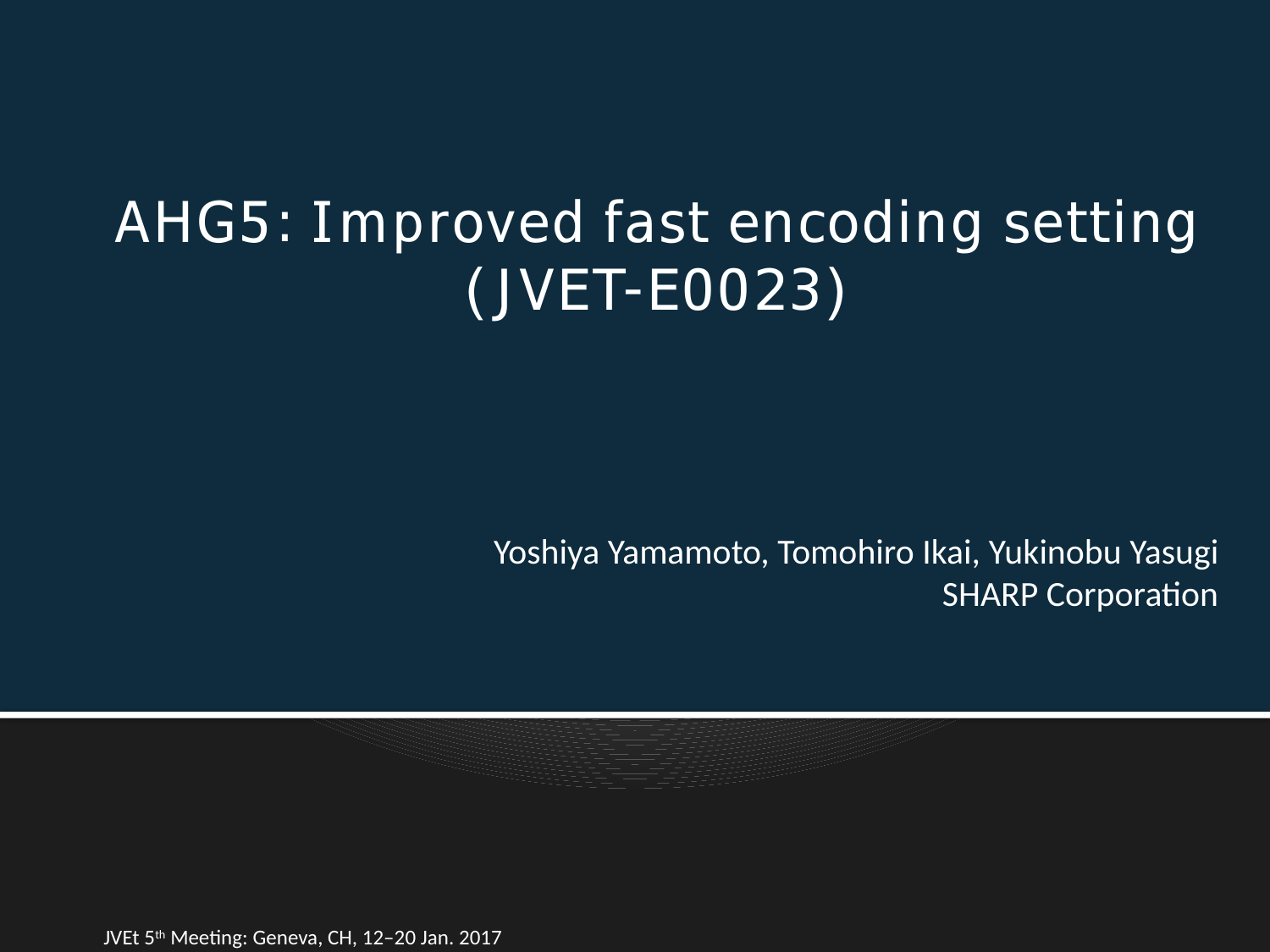

# AHG5: Improved fast encoding setting (JVET-E0023)

Yoshiya Yamamoto, Tomohiro Ikai, Yukinobu Yasugi
SHARP Corporation

JVEt 5th Meeting: Geneva, CH, 12–20 Jan. 2017